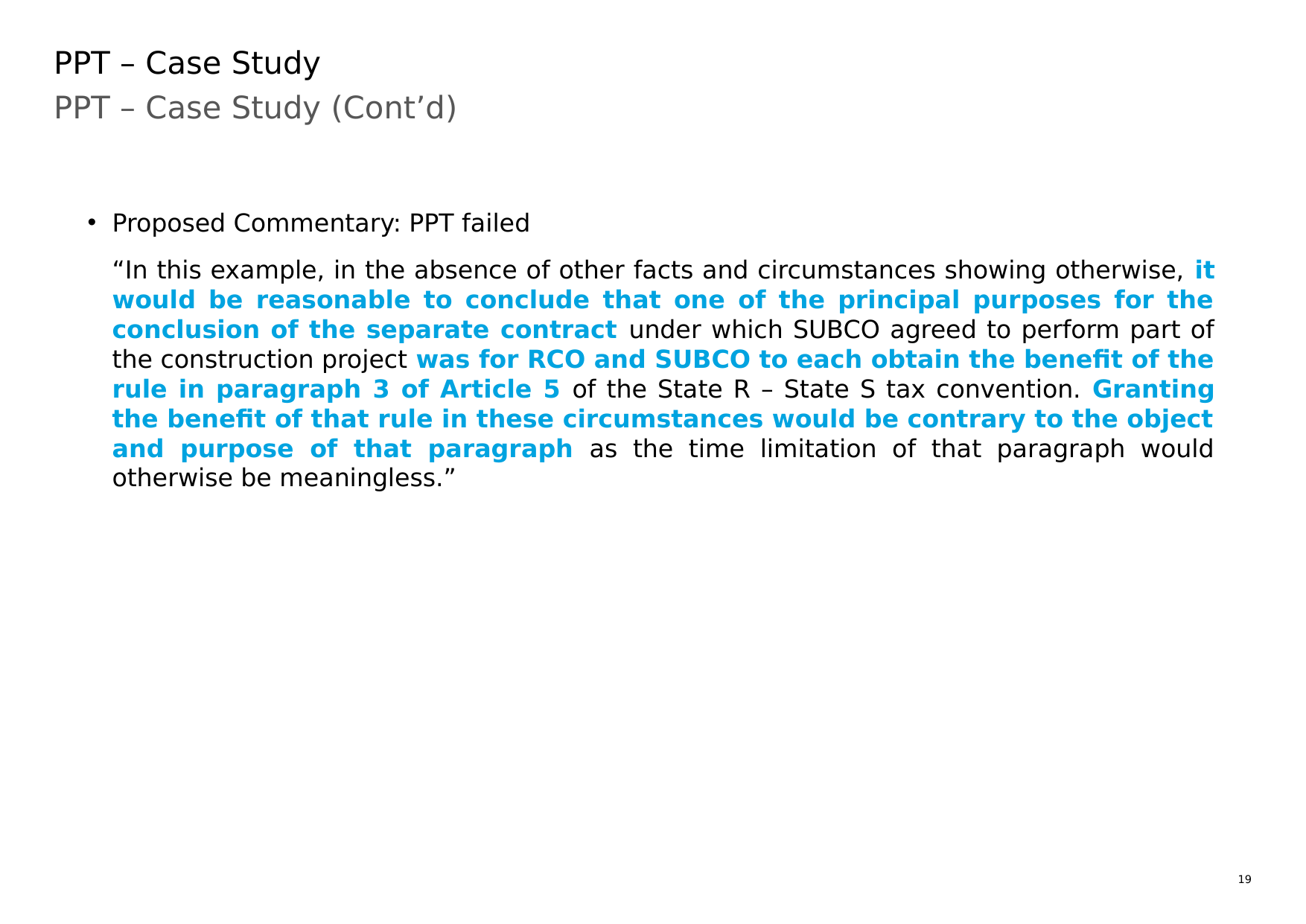

# PPT – Case Study
PPT – Case Study (Cont’d)
Proposed Commentary: PPT failed
“In this example, in the absence of other facts and circumstances showing otherwise, it would be reasonable to conclude that one of the principal purposes for the conclusion of the separate contract under which SUBCO agreed to perform part of the construction project was for RCO and SUBCO to each obtain the benefit of the rule in paragraph 3 of Article 5 of the State R – State S tax convention. Granting the benefit of that rule in these circumstances would be contrary to the object and purpose of that paragraph as the time limitation of that paragraph would otherwise be meaningless.”